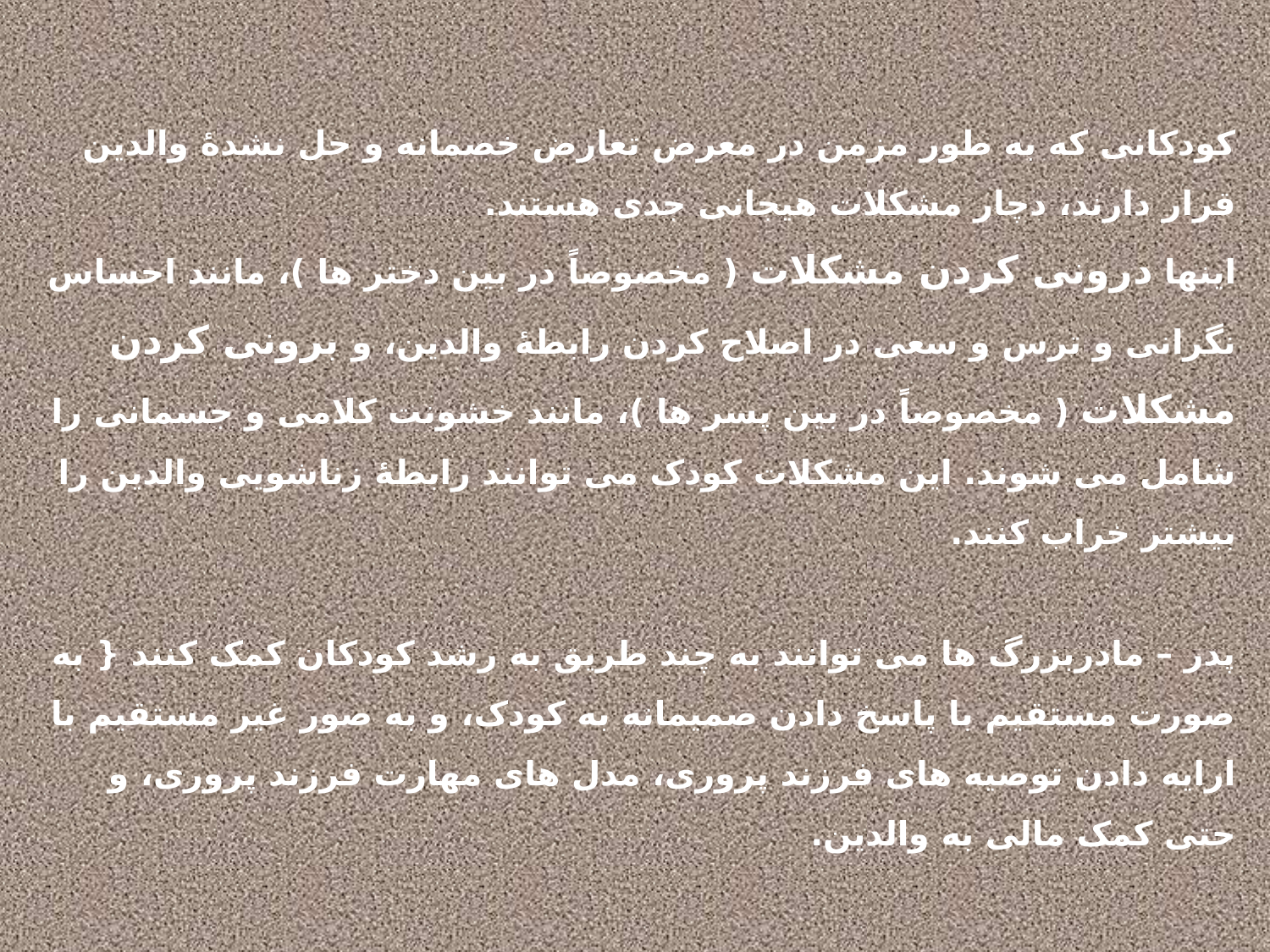

کودکانی که به طور مزمن در معرض تعارض خصمانه و حل نشدۀ والدین قرار دارند، دچار مشکلات هیجانی جدی هستند.
اینها درونی کردن مشکلات ( مخصوصاً در بین دختر ها )، مانند احساس نگرانی و ترس و سعی در اصلاح کردن رابطۀ والدین، و برونی کردن مشکلات ( مخصوصاً در بین پسر ها )، مانند خشونت کلامی و جسمانی را شامل می شوند. این مشکلات کودک می توانند رابطۀ زناشویی والدین را بیشتر خراب کنند.

پدر – مادربزرگ ها می توانند به چند طریق به رشد کودکان کمک کنند { به صورت مستقیم با پاسخ دادن صمیمانه به کودک، و به صور غیر مستقیم با ارایه دادن توصیه های فرزند پروری، مدل های مهارت فرزند پروری، و حتی کمک مالی به والدین.
www.modirkade.ir
37